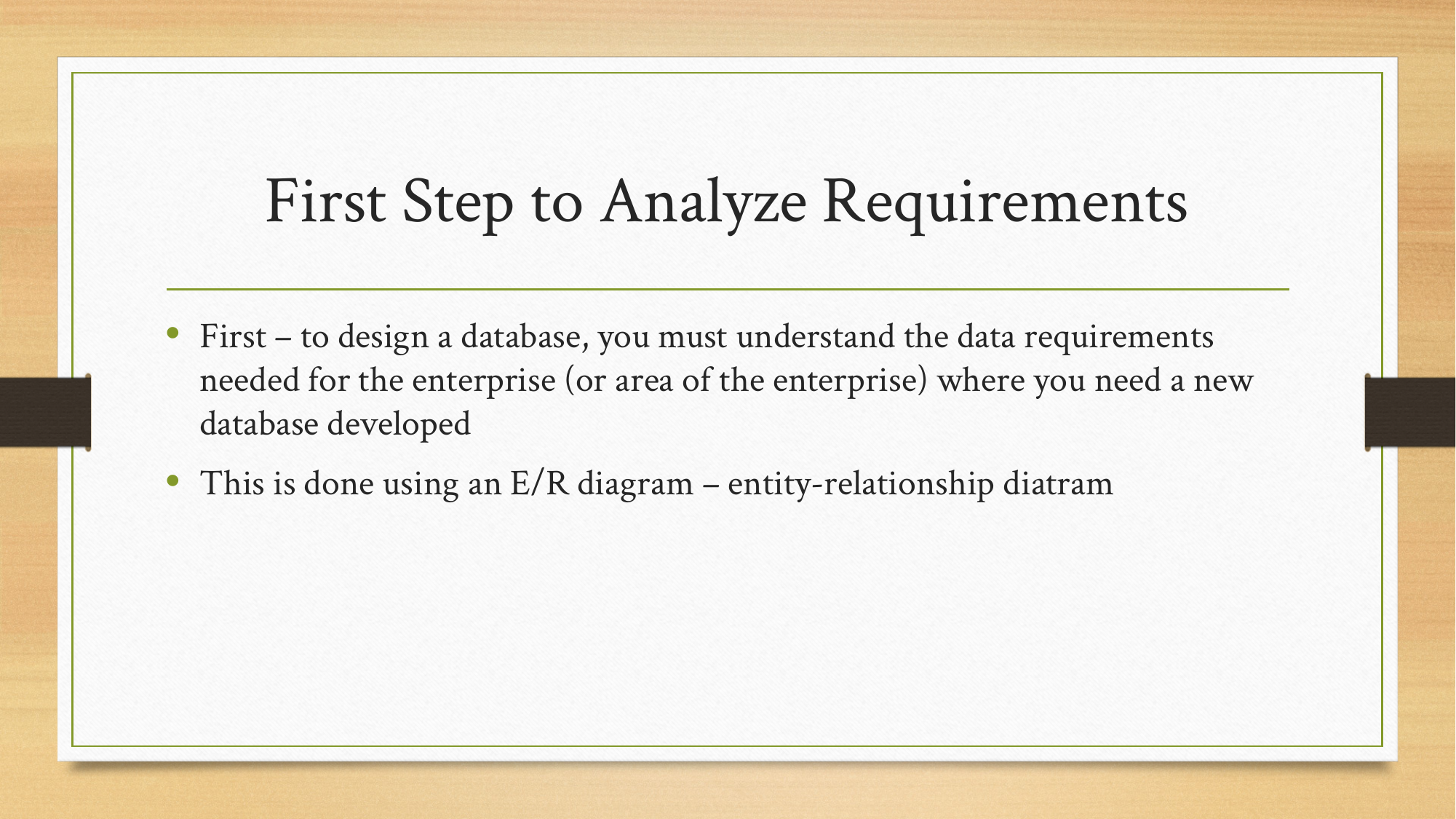

# First Step to Analyze Requirements
First – to design a database, you must understand the data requirements needed for the enterprise (or area of the enterprise) where you need a new database developed
This is done using an E/R diagram – entity-relationship diatram